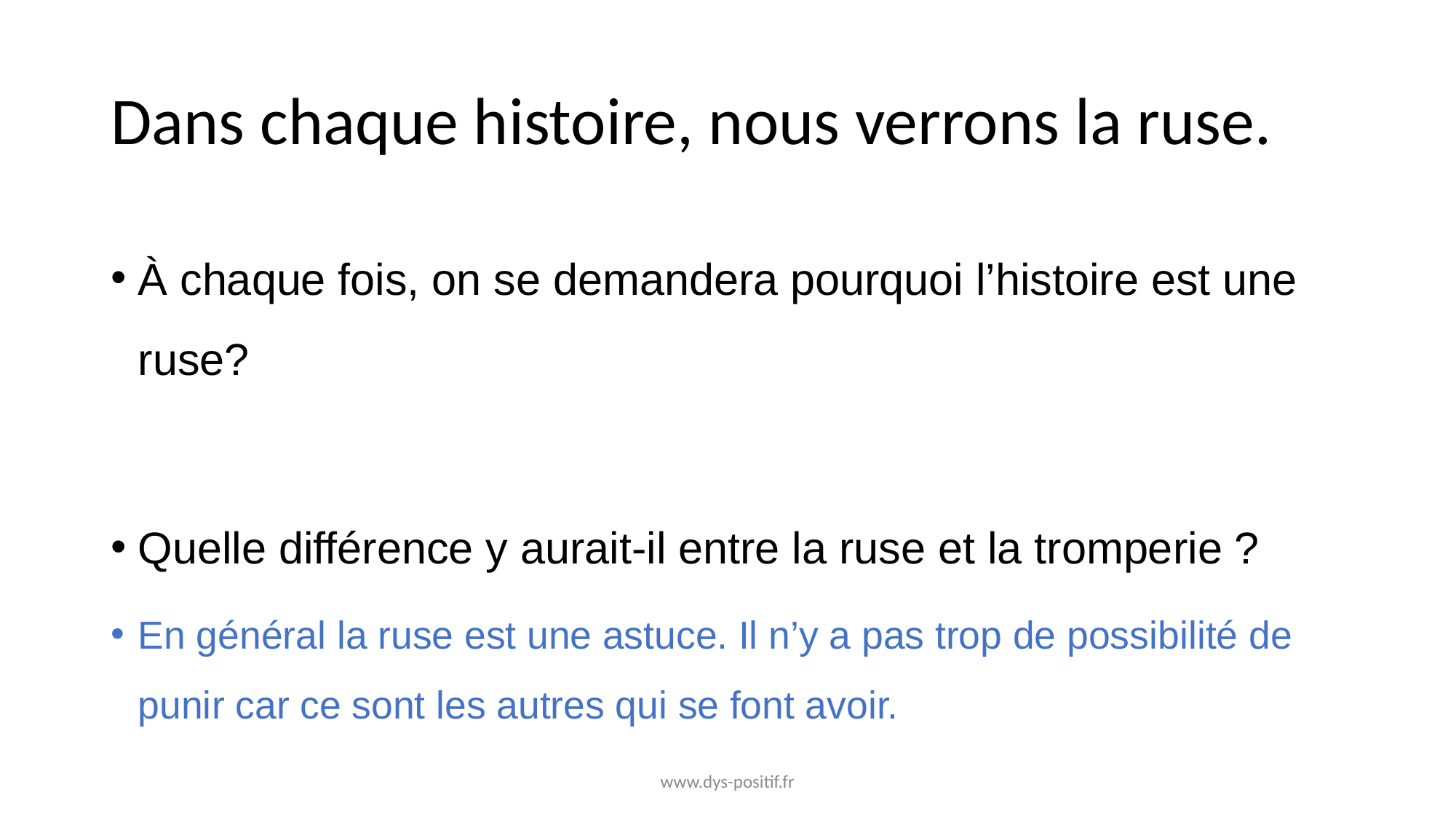

# Dans chaque histoire, nous verrons la ruse.
À chaque fois, on se demandera pourquoi l’histoire est une ruse?

Quelle différence y aurait-il entre la ruse et la tromperie ?
En général la ruse est une astuce. Il n’y a pas trop de possibilité de punir car ce sont les autres qui se font avoir.

www.dys-positif.fr